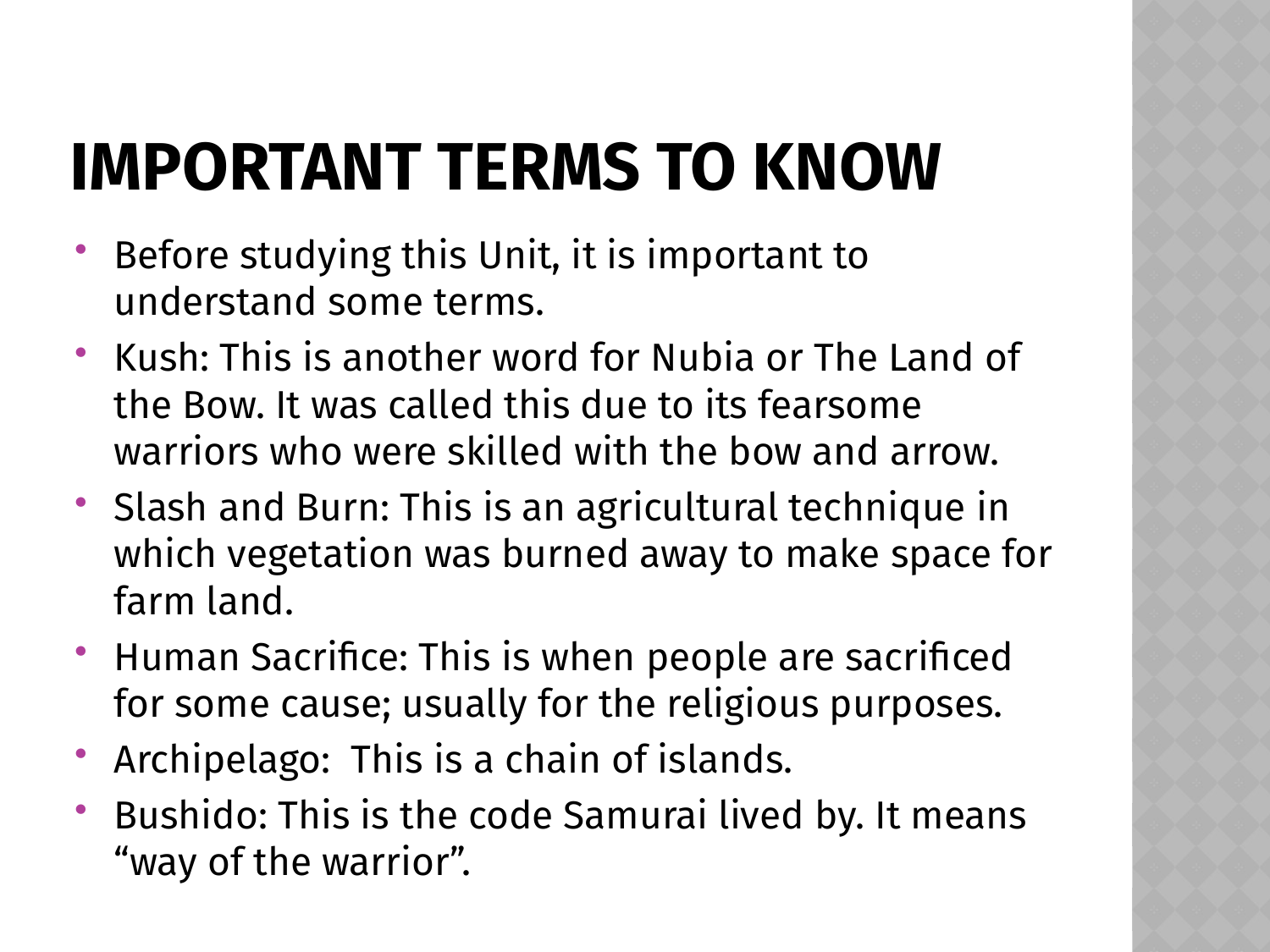

# Important Terms to know
Before studying this Unit, it is important to understand some terms.
Kush: This is another word for Nubia or The Land of the Bow. It was called this due to its fearsome warriors who were skilled with the bow and arrow.
Slash and Burn: This is an agricultural technique in which vegetation was burned away to make space for farm land.
Human Sacrifice: This is when people are sacrificed for some cause; usually for the religious purposes.
Archipelago:  This is a chain of islands.
Bushido: This is the code Samurai lived by. It means “way of the warrior”.